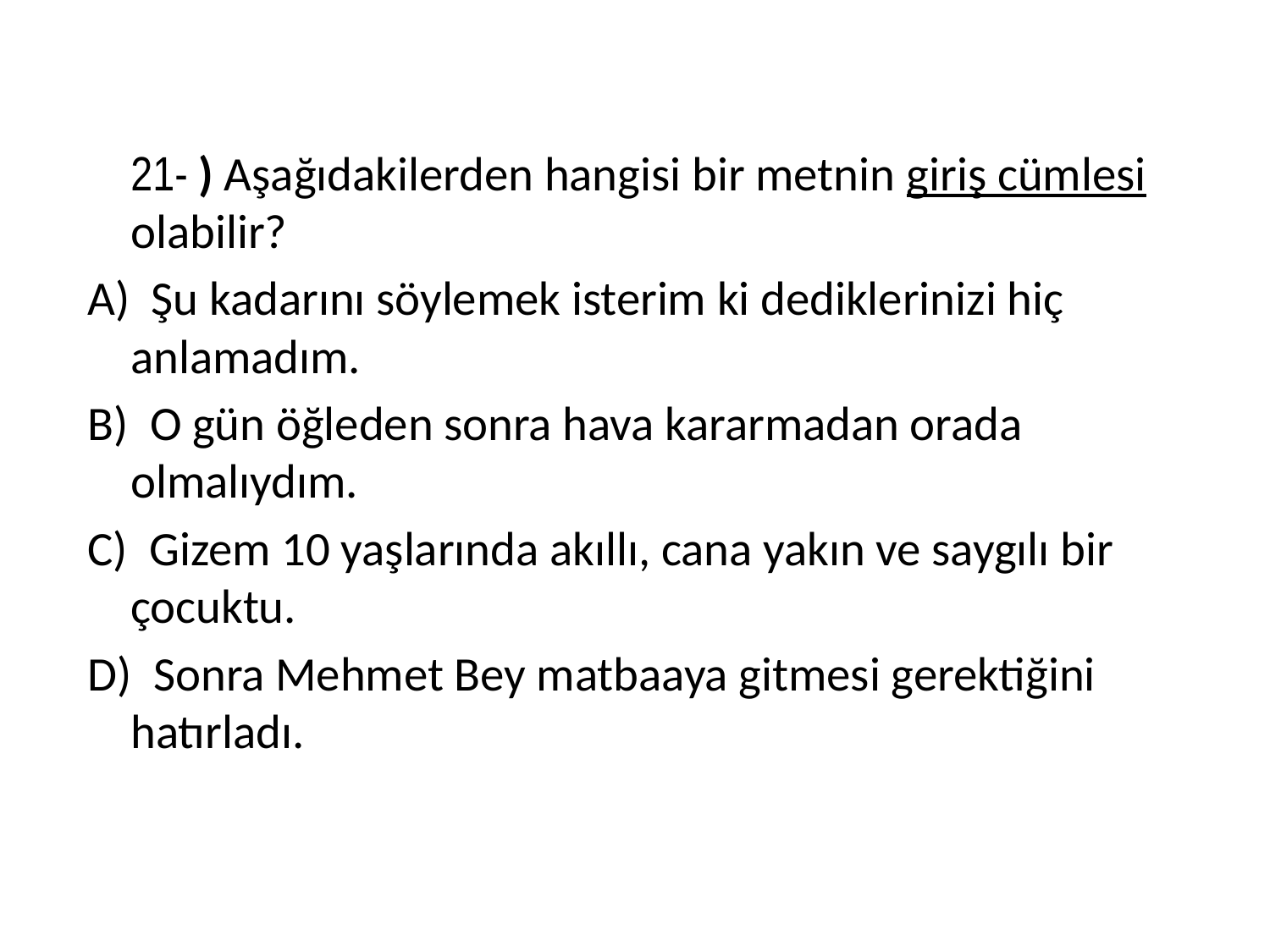

21- ) Aşağıdakilerden hangisi bir metnin giriş cümlesi olabilir?
A)  Şu kadarını söylemek isterim ki dediklerinizi hiç anlamadım.
B)  O gün öğleden sonra hava kararmadan orada olmalıydım.
C)  Gizem 10 yaşlarında akıllı, cana yakın ve saygılı bir çocuktu.
D)  Sonra Mehmet Bey matbaaya gitmesi gerektiğini hatırladı.